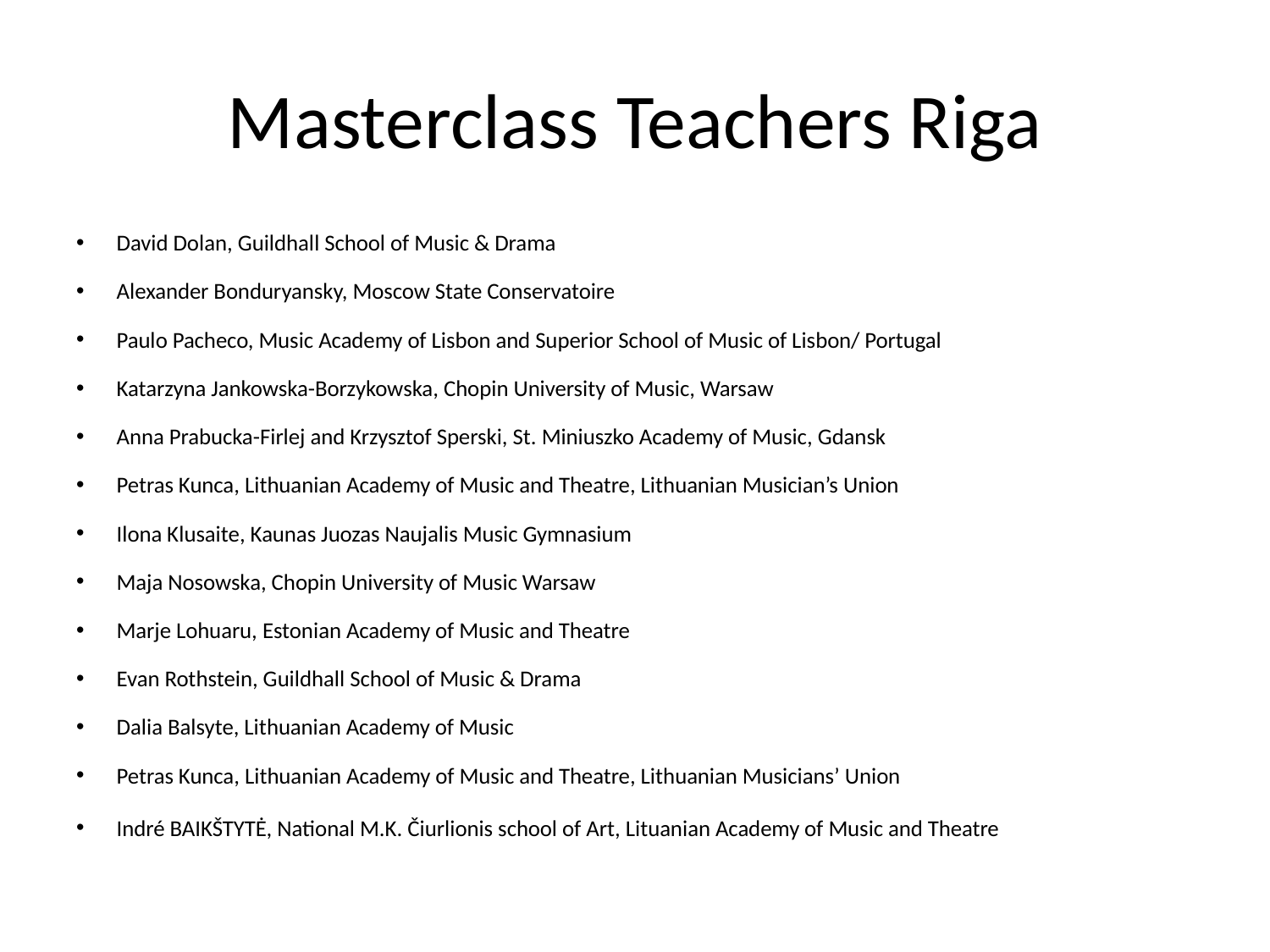

# Masterclass Teachers Riga
David Dolan, Guildhall School of Music & Drama

Alexander Bonduryansky, Moscow State Conservatoire

Paulo Pacheco, Music Academy of Lisbon and Superior School of Music of Lisbon/ Portugal

Katarzyna Jankowska-Borzykowska, Chopin University of Music, Warsaw

Anna Prabucka-Firlej and Krzysztof Sperski, St. Miniuszko Academy of Music, Gdansk

Petras Kunca, Lithuanian Academy of Music and Theatre, Lithuanian Musician’s Union

Ilona Klusaite, Kaunas Juozas Naujalis Music Gymnasium

Maja Nosowska, Chopin University of Music Warsaw

Marje Lohuaru, Estonian Academy of Music and Theatre

Evan Rothstein, Guildhall School of Music & Drama

Dalia Balsyte, Lithuanian Academy of Music

Petras Kunca, Lithuanian Academy of Music and Theatre, Lithuanian Musicians’ Union

Indré BAIKŠTYTĖ, National M.K. Čiurlionis school of Art, Lituanian Academy of Music and Theatre